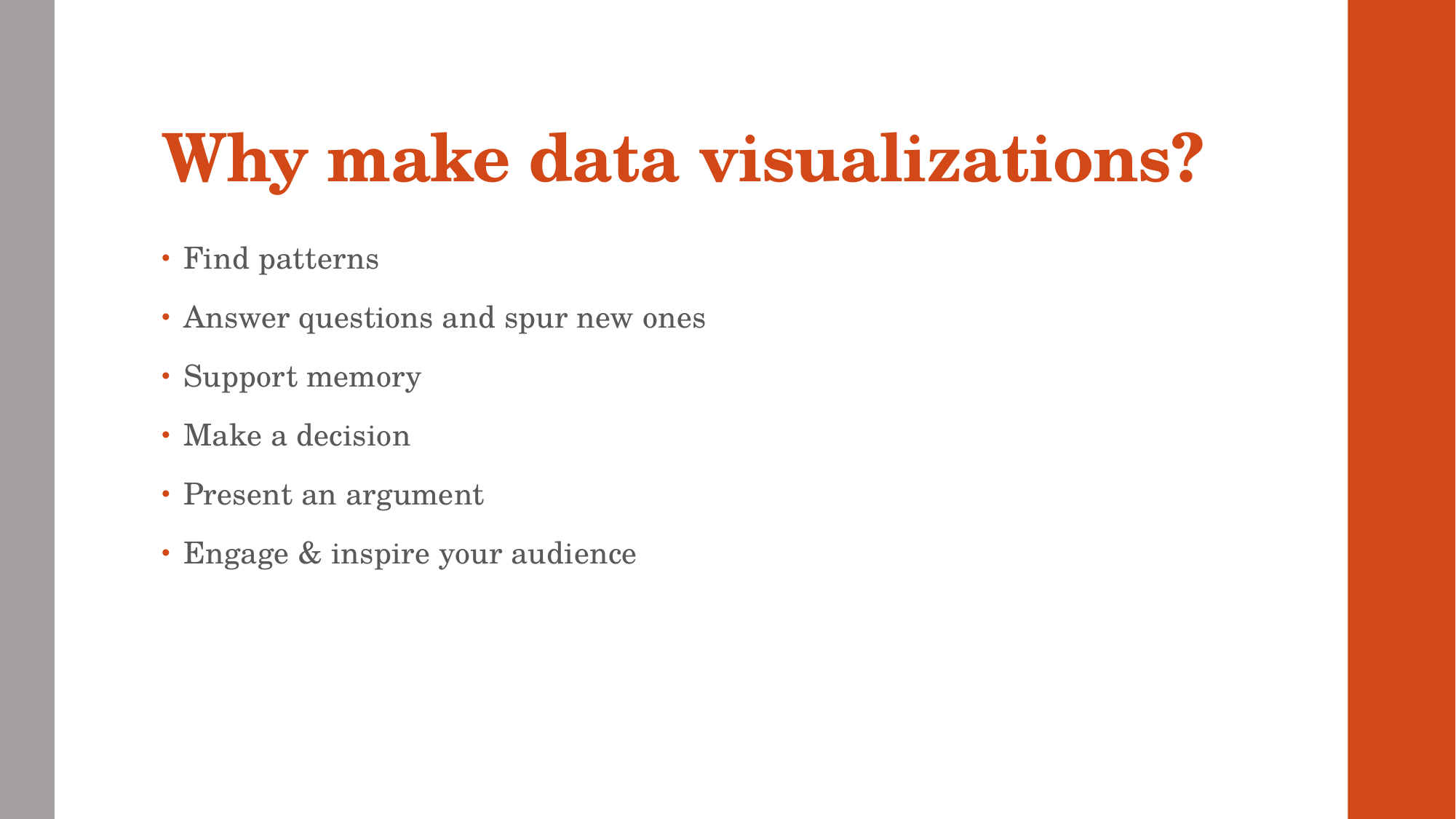

# Why make data visualizations?
Find patterns
Answer questions and spur new ones
Support memory
Make a decision
Present an argument
Engage & inspire your audience